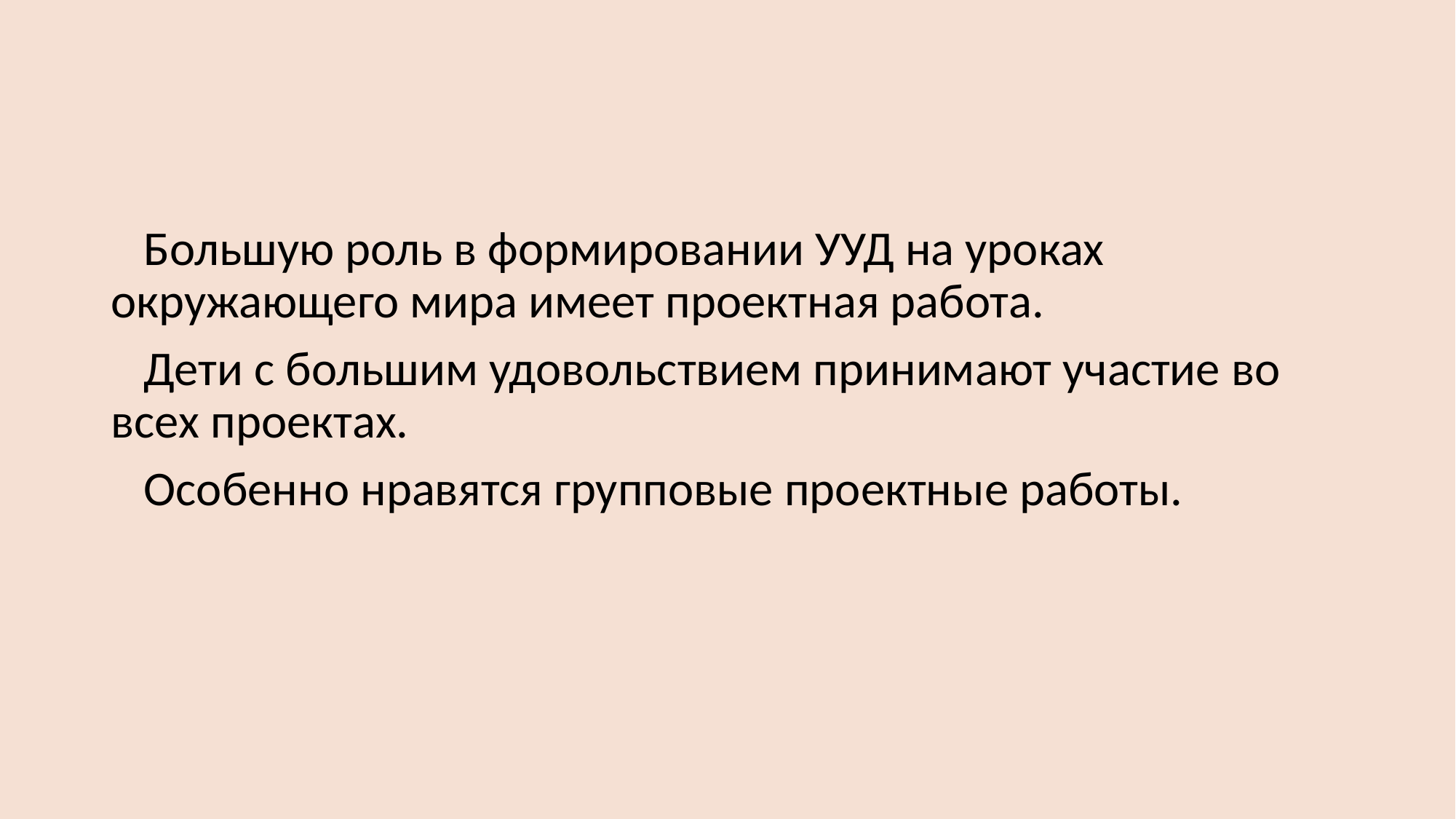

#
   Большую роль в формировании УУД на уроках окружающего мира имеет проектная работа.
   Дети с большим удовольствием принимают участие во всех проектах.
   Особенно нравятся групповые проектные работы.